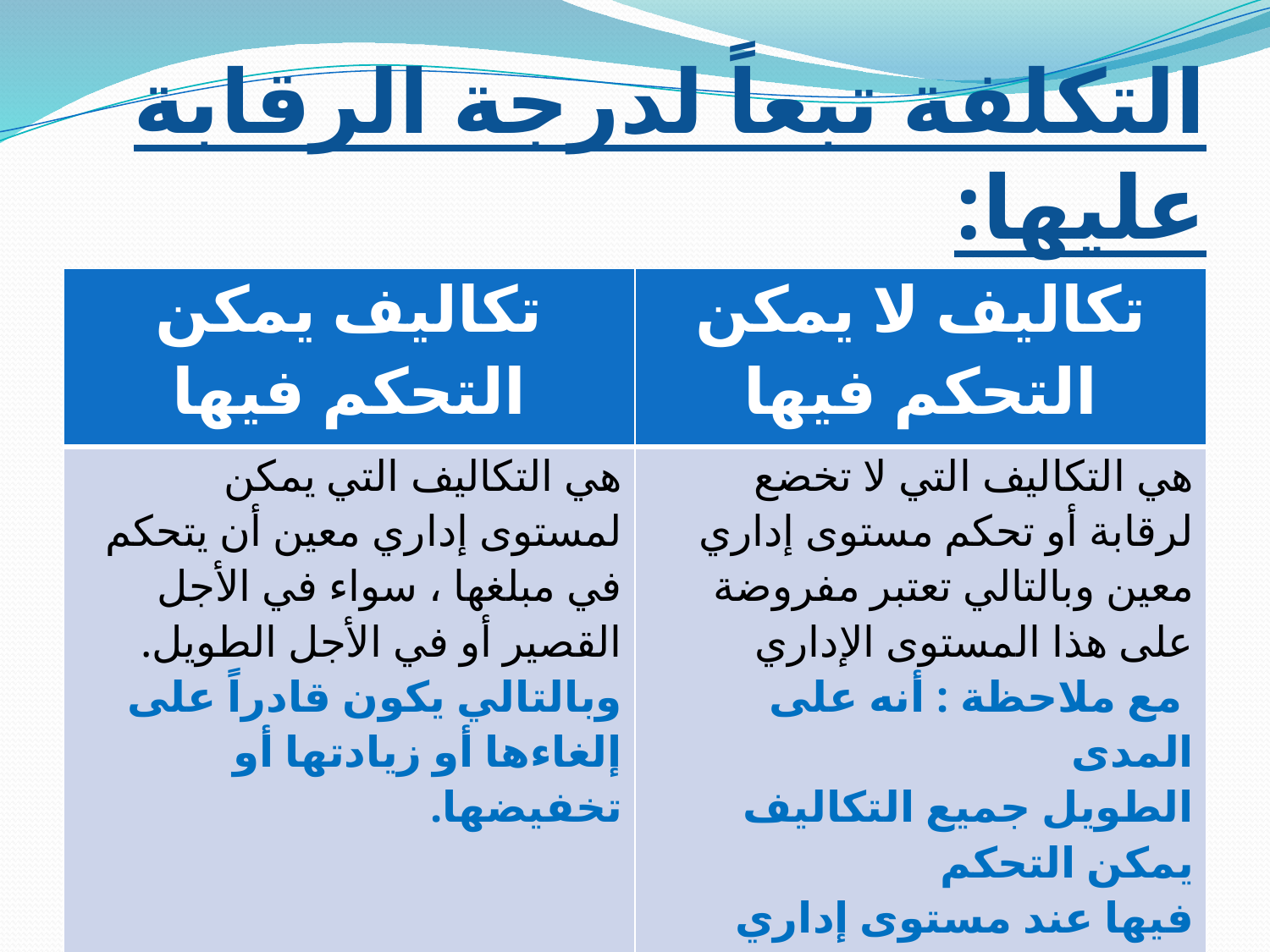

# التكلفة تبعاً لدرجة الرقابة عليها:
| تكاليف يمكن التحكم فيها | تكاليف لا يمكن التحكم فيها |
| --- | --- |
| هي التكاليف التي يمكن لمستوى إداري معين أن يتحكم في مبلغها ، سواء في الأجل القصير أو في الأجل الطويل. وبالتالي يكون قادراً على إلغاءها أو زيادتها أو تخفيضها. | هي التكاليف التي لا تخضع لرقابة أو تحكم مستوى إداري معين وبالتالي تعتبر مفروضة على هذا المستوى الإداري مع ملاحظة : أنه على المدى الطويل جميع التكاليف يمكن التحكم فيها عند مستوى إداري معين. |